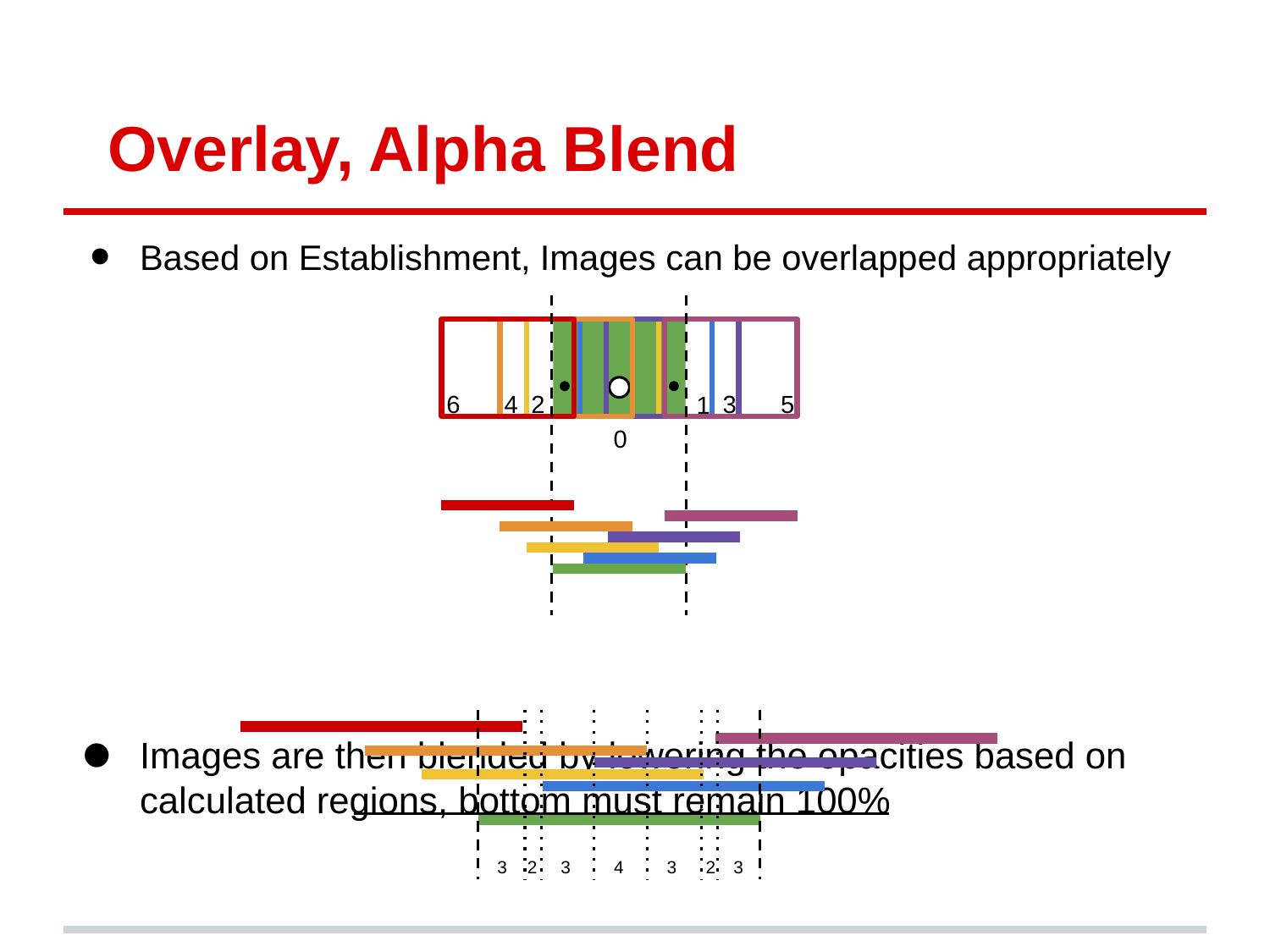

# Overlay, Alpha Blend
Based on Establishment, Images can be overlapped appropriately

Images are then blended by lowering the opacities based on calculated regions, bottom must remain 100%

*Additional blending modes may need to be used

6
4
2
3
5
1

0
3
2
3
4
3
2
3